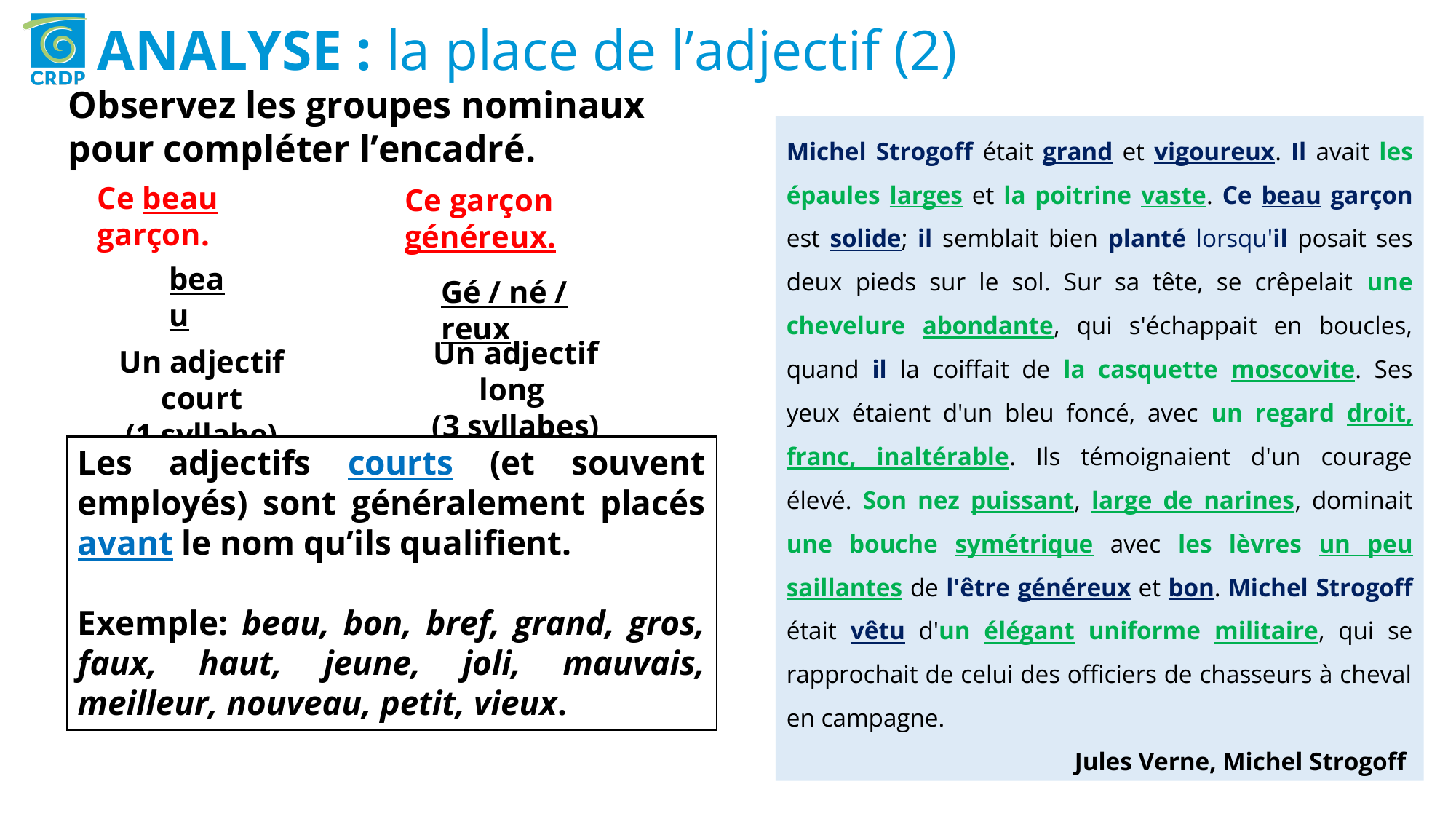

ANALYSE : la place de l’adjectif (2)
Michel Strogoff était grand et vigoureux. Il avait les épaules larges et la poitrine vaste. Ce beau garçon est solide; il semblait bien planté lorsqu'il posait ses deux pieds sur le sol. Sur sa tête, se crêpelait une chevelure abondante, qui s'échappait en boucles, quand il la coiffait de la casquette moscovite. Ses yeux étaient d'un bleu foncé, avec un regard droit, franc, inaltérable. Ils témoignaient d'un courage élevé. Son nez puissant, large de narines, dominait une bouche symétrique avec les lèvres un peu saillantes de l'être généreux et bon. Michel Strogoff était vêtu d'un élégant uniforme militaire, qui se rapprochait de celui des officiers de chasseurs à cheval en campagne.
Jules Verne, Michel Strogoff
Observez les groupes nominaux pour compléter l’encadré.

Ce beau garçon.
Ce garçon généreux.
beau
Gé / né / reux
Un adjectif long
(3 syllabes)
Un adjectif court
(1 syllabe)
Les adjectifs courts (et souvent employés) sont généralement placés avant le nom qu’ils qualifient.

Exemple: beau, bon, bref, grand, gros, faux, haut, jeune, joli, mauvais, meilleur, nouveau, petit, vieux.
Les adjectifs ………. (et souvent employés) sont généralement placés …………. le nom qu’ils qualifient.